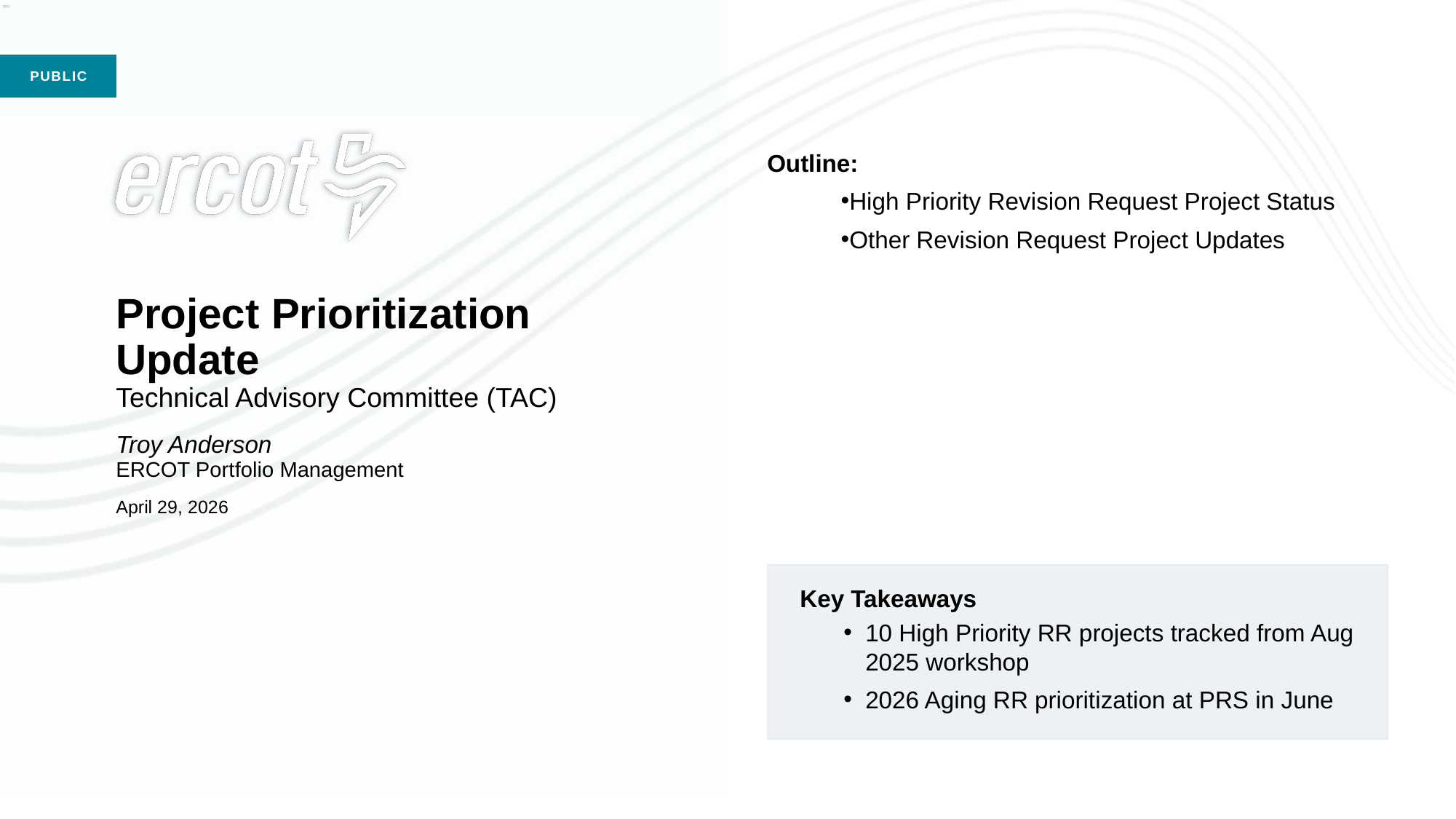

Outline:
High Priority Revision Request Project Status
Other Revision Request Project Updates
# Project Prioritization Update
Technical Advisory Committee (TAC)

Troy Anderson
ERCOT Portfolio Management

April 29, 2026
Key Takeaways
10 High Priority RR projects tracked from Aug 2025 workshop
2026 Aging RR prioritization at PRS in June